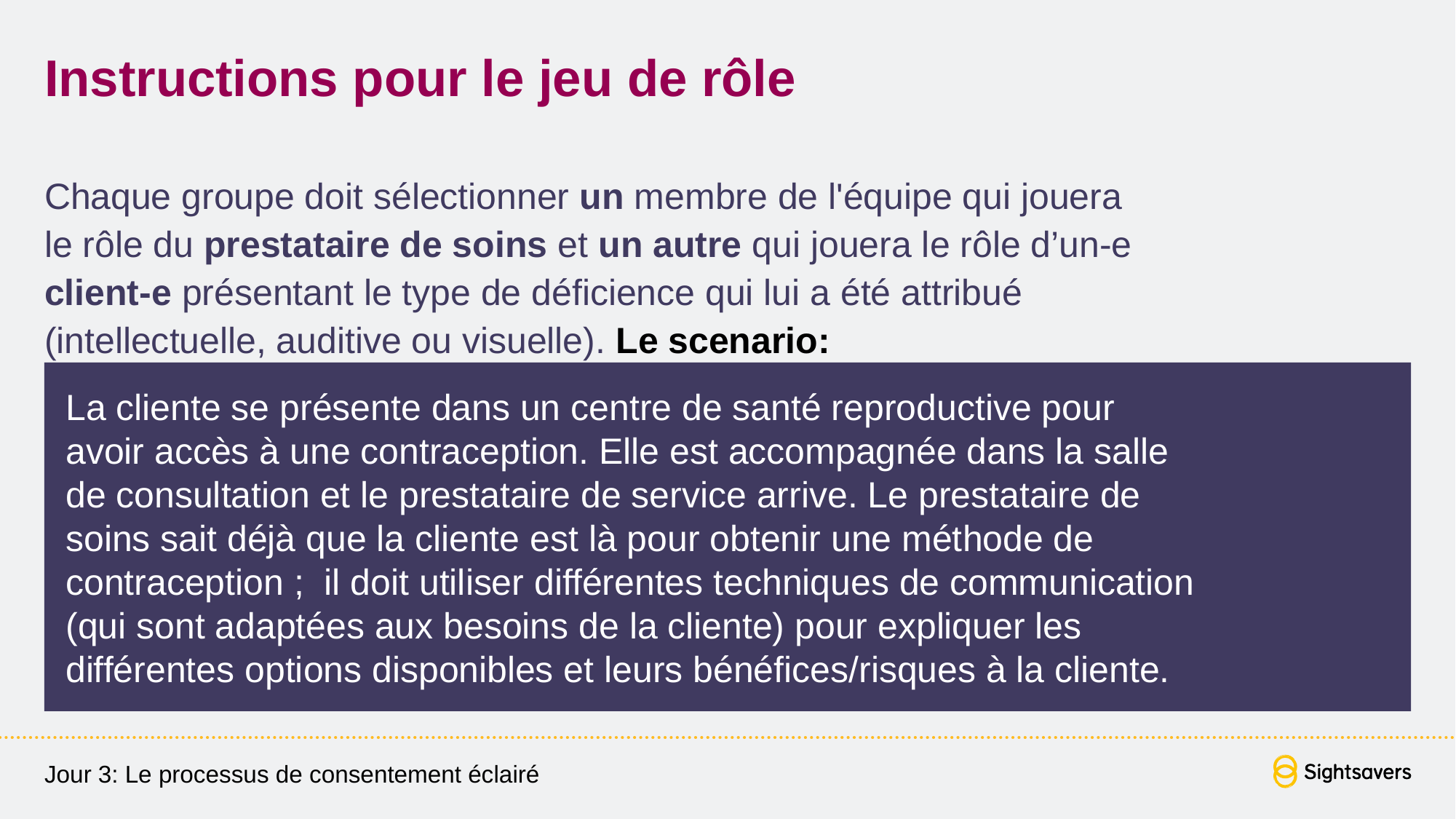

# Instructions pour le jeu de rôle
Chaque groupe doit sélectionner un membre de l'équipe qui jouera
le rôle du prestataire de soins et un autre qui jouera le rôle d’un-e
client-e présentant le type de déficience qui lui a été attribué
(intellectuelle, auditive ou visuelle). Le scenario:

La cliente se présente dans un centre de santé reproductive pour
avoir accès à une contraception. Elle est accompagnée dans la salle
de consultation et le prestataire de service arrive. Le prestataire de
soins sait déjà que la cliente est là pour obtenir une méthode de
contraception ;  il doit utiliser différentes techniques de communication
(qui sont adaptées aux besoins de la cliente) pour expliquer les
différentes options disponibles et leurs bénéfices/risques à la cliente.
Jour 3: Le processus de consentement éclairé